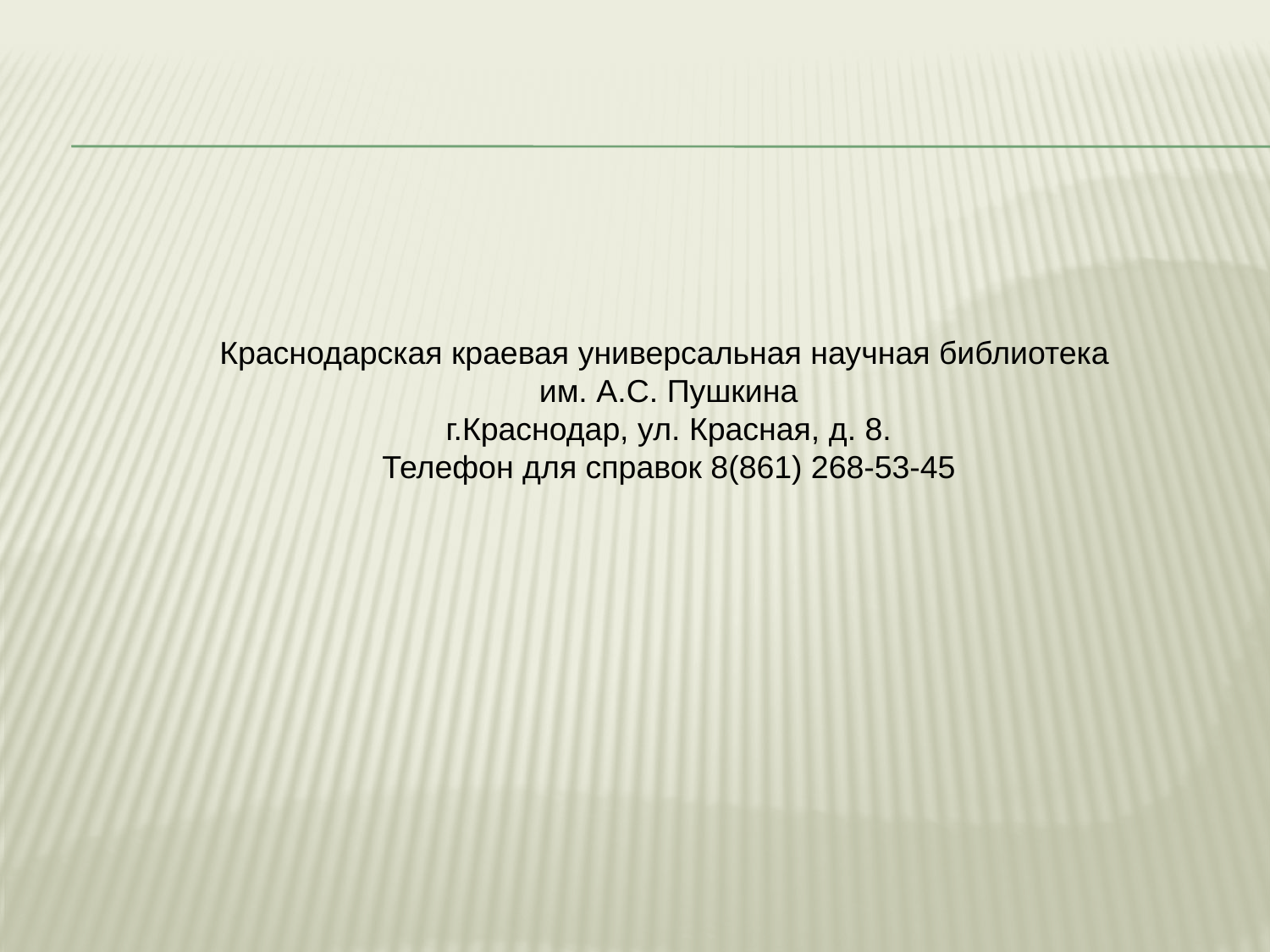

Краснодарская краевая универсальная научная библиотека
им. А.С. Пушкина
г.Краснодар, ул. Красная, д. 8.
Телефон для справок 8(861) 268-53-45